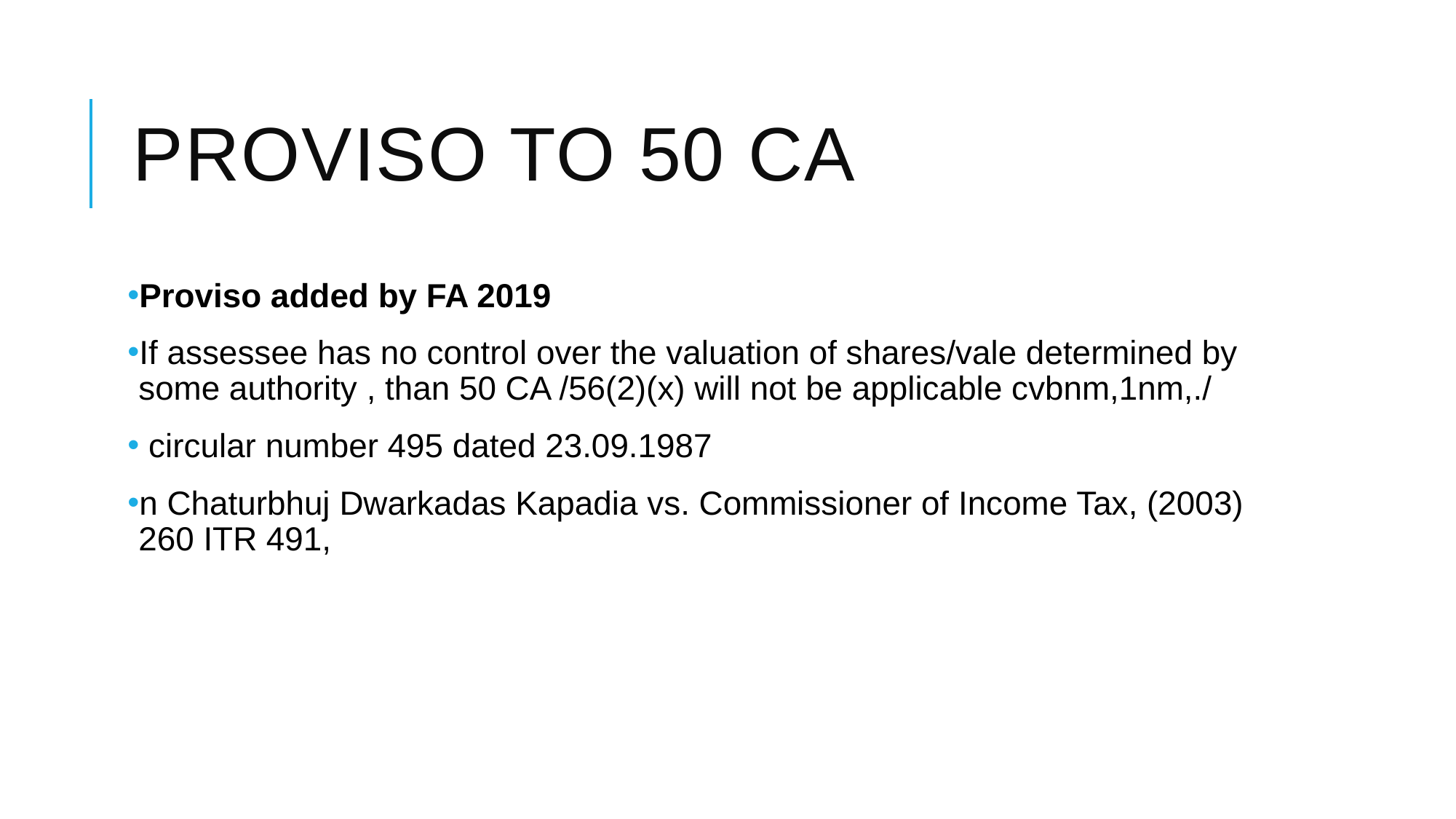

# Proviso to 50 CA
Proviso added by FA 2019
If assessee has no control over the valuation of shares/vale determined by some authority , than 50 CA /56(2)(x) will not be applicable cvbnm,1nm,./
 circular number 495 dated 23.09.1987
n Chaturbhuj Dwarkadas Kapadia vs. Commissioner of Income Tax, (2003) 260 ITR 491,